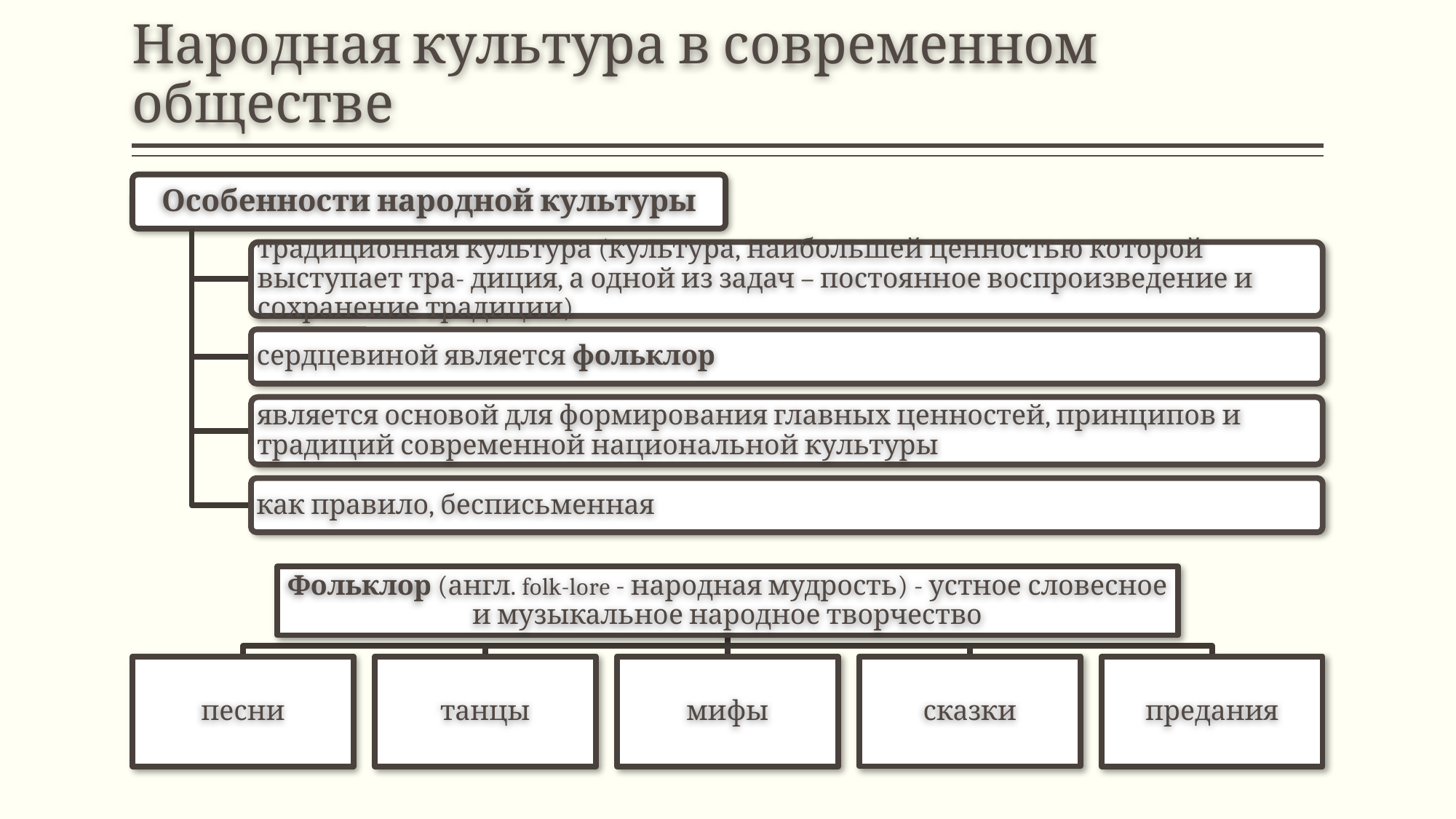

# Народная культура в современном обществе

Особенности народной культуры

традиционная культура (культура, наибольшей ценностью которой выступает тра- диция, а одной из задач – постоянное воспроизведение и сохранение традиции)

сердцевиной является фольклор

является основой для формирования главных ценностей, принципов и традиций современной национальной культуры

как правило, бесписьменная

Фольклор (англ. folk-lore - народная мудрость) - устное словесное и музыкальное народное творчество

песни

танцы

мифы

сказки

предания